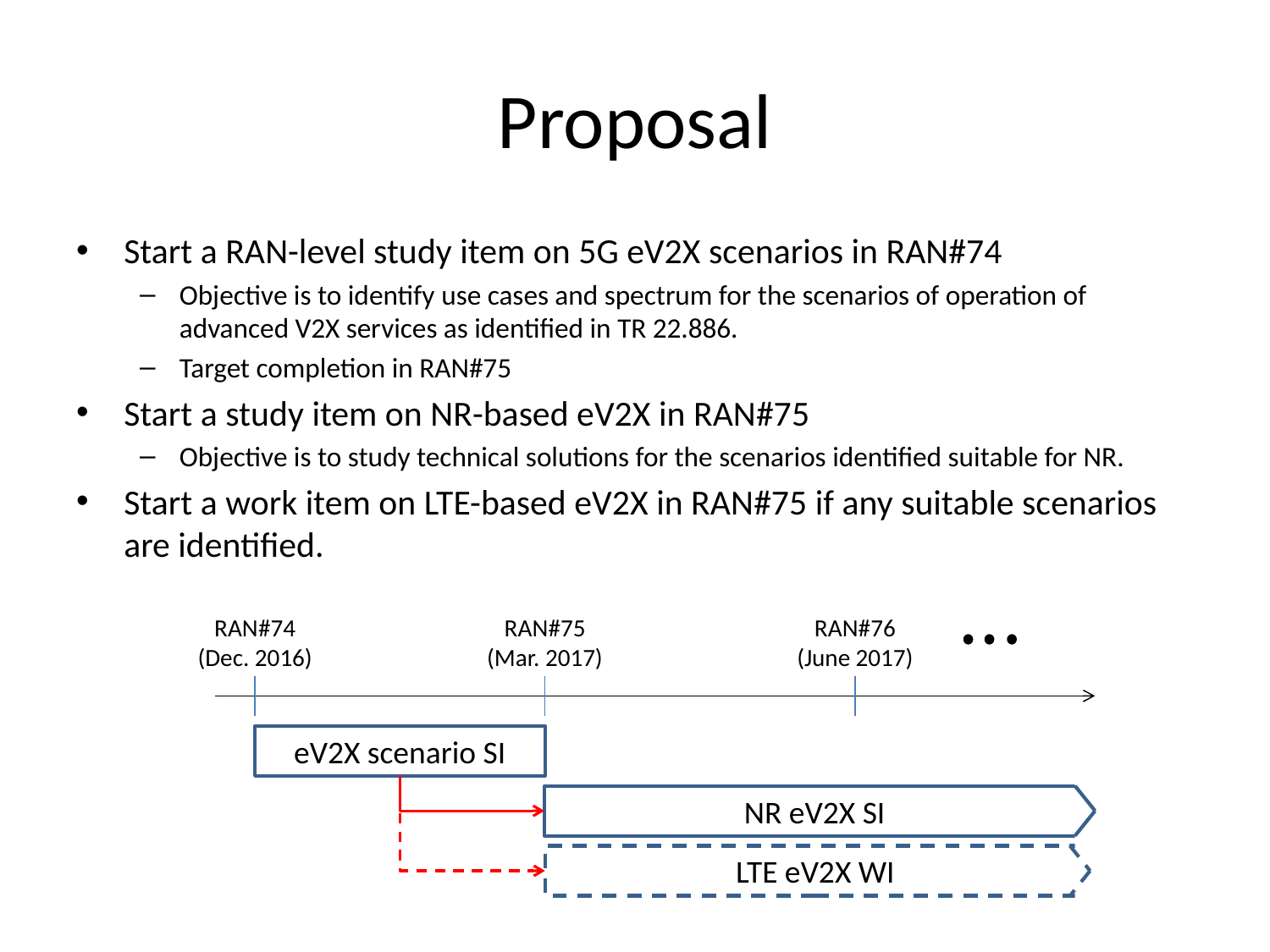

# Proposal
Start a RAN-level study item on 5G eV2X scenarios in RAN#74
Objective is to identify use cases and spectrum for the scenarios of operation of advanced V2X services as identified in TR 22.886.
Target completion in RAN#75
Start a study item on NR-based eV2X in RAN#75
Objective is to study technical solutions for the scenarios identified suitable for NR.
Start a work item on LTE-based eV2X in RAN#75 if any suitable scenarios are identified.
RAN#74
(Dec. 2016)
RAN#75
(Mar. 2017)
RAN#76
(June 2017)

eV2X scenario SI

NR eV2X SI
LTE eV2X WI